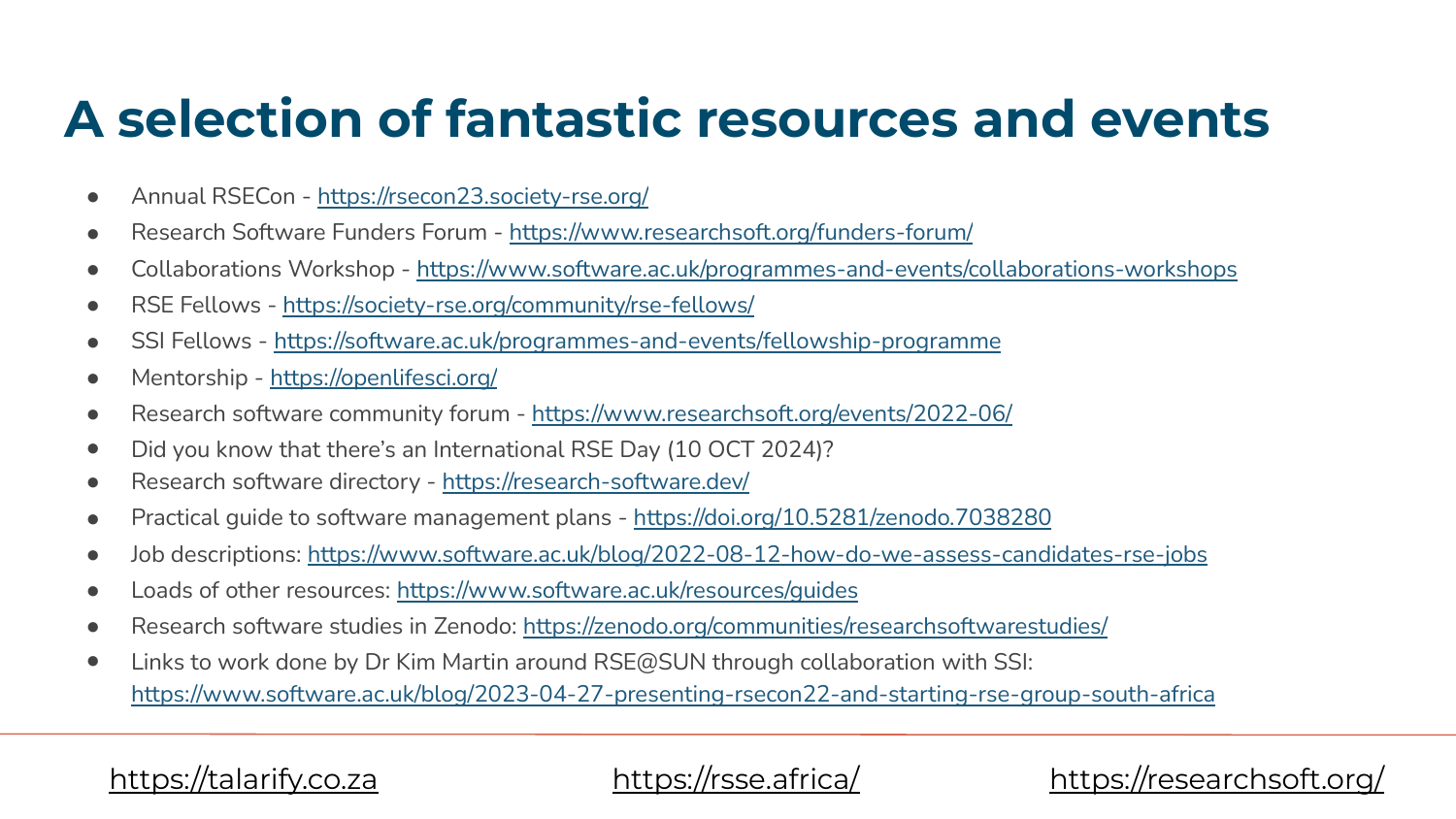

# A selection of fantastic resources and events
Annual RSECon - https://rsecon23.society-rse.org/
Research Software Funders Forum - https://www.researchsoft.org/funders-forum/
Collaborations Workshop - https://www.software.ac.uk/programmes-and-events/collaborations-workshops
RSE Fellows - https://society-rse.org/community/rse-fellows/
SSI Fellows - https://software.ac.uk/programmes-and-events/fellowship-programme
Mentorship - https://openlifesci.org/
Research software community forum - https://www.researchsoft.org/events/2022-06/
Did you know that there’s an International RSE Day (10 OCT 2024)?
Research software directory - https://research-software.dev/
Practical guide to software management plans - https://doi.org/10.5281/zenodo.7038280
Job descriptions: https://www.software.ac.uk/blog/2022-08-12-how-do-we-assess-candidates-rse-jobs
Loads of other resources: https://www.software.ac.uk/resources/guides
Research software studies in Zenodo: https://zenodo.org/communities/researchsoftwarestudies/
Links to work done by Dr Kim Martin around RSE@SUN through collaboration with SSI: https://www.software.ac.uk/blog/2023-04-27-presenting-rsecon22-and-starting-rse-group-south-africa
https://talarify.co.za
https://rsse.africa/
https://researchsoft.org/